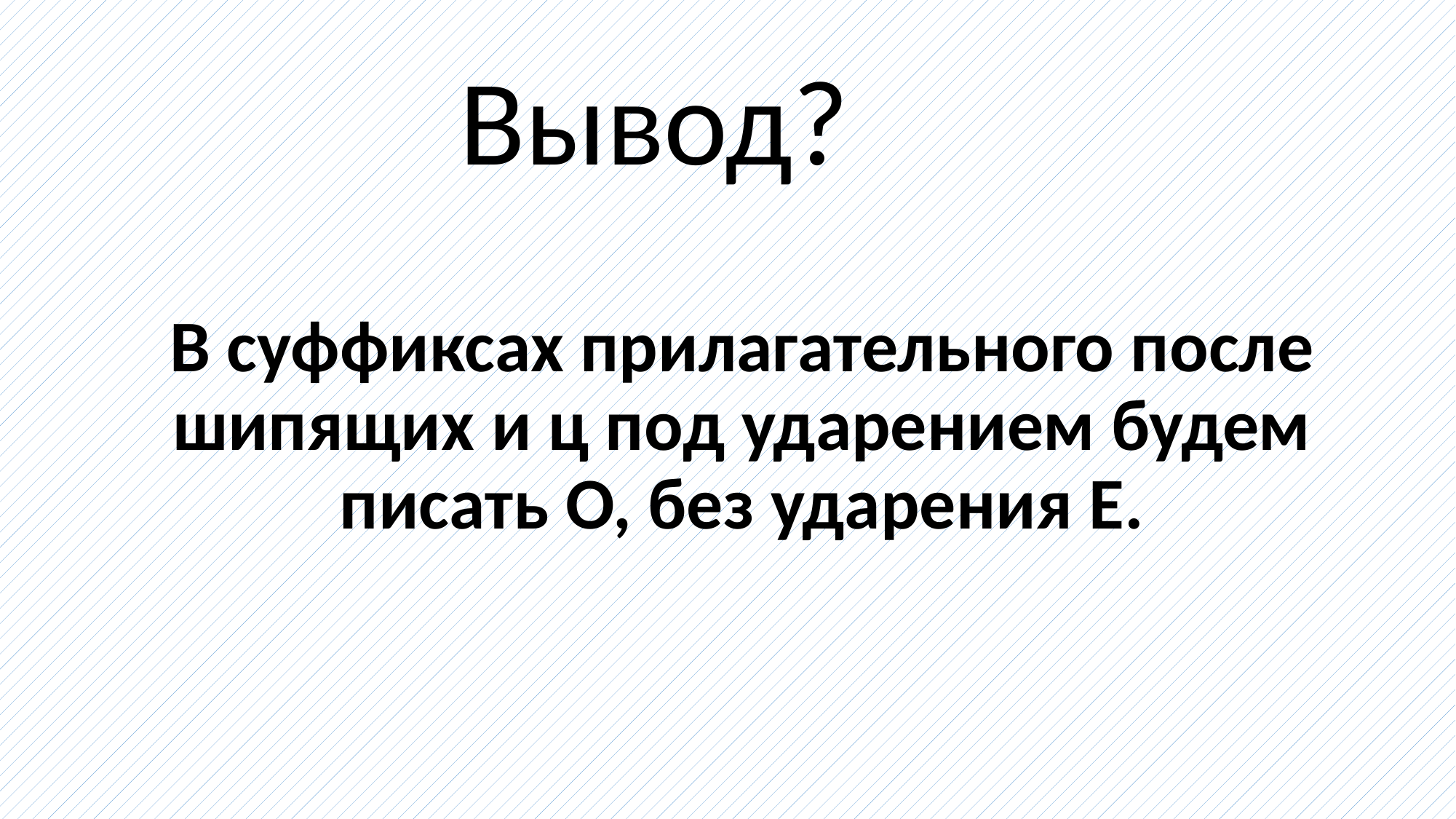

# Вывод?
В суффиксах прилагательного после шипящих и ц под ударением будем писать О, без ударения Е.